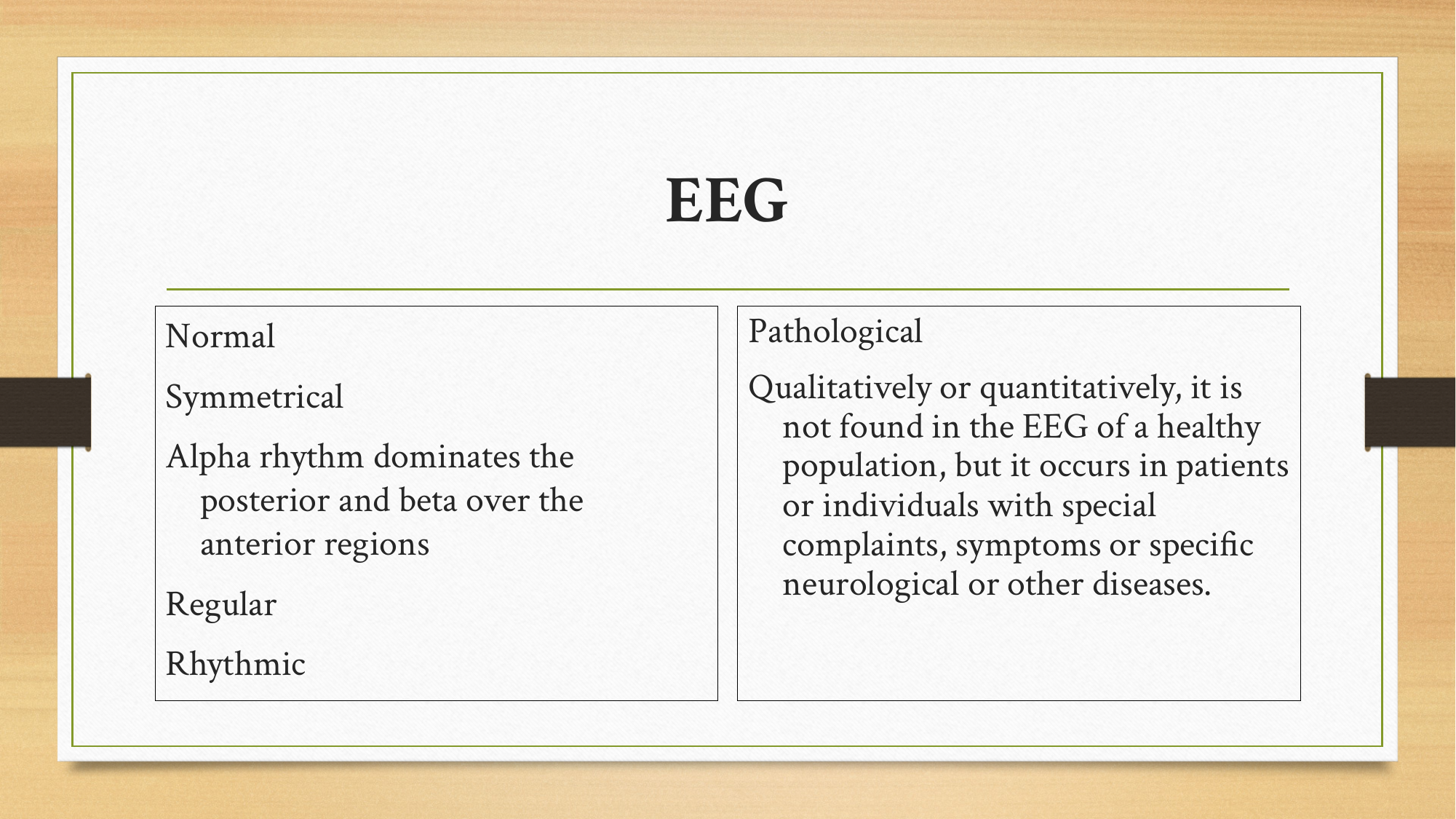

# EEG
Normal
Symmetrical
Alpha rhythm dominates the posterior and beta over the anterior regions
Regular
Rhythmic
Pathological
Qualitatively or quantitatively, it is not found in the EEG of a healthy population, but it occurs in patients or individuals with special complaints, symptoms or specific neurological or other diseases.